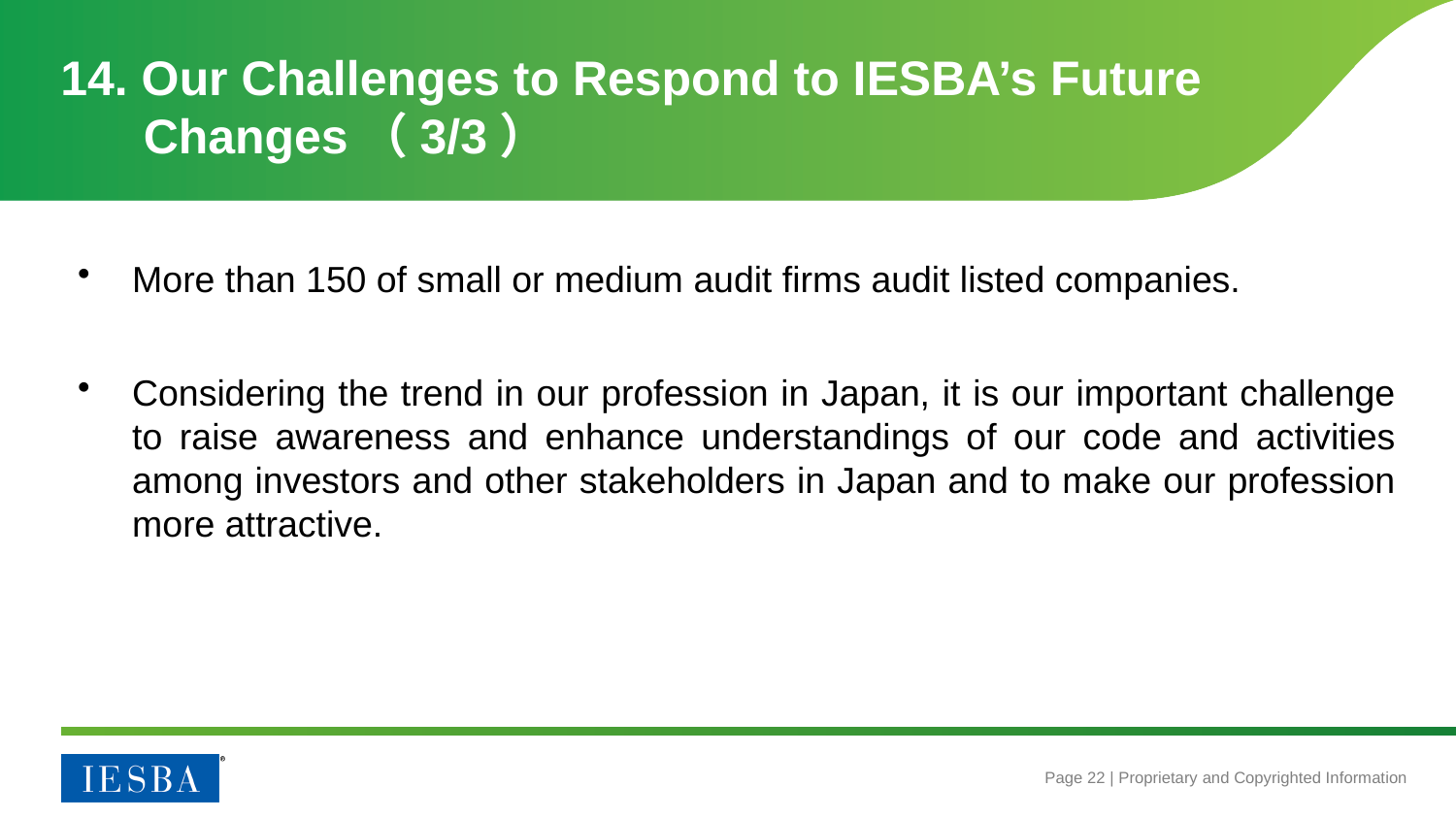

# 14. Our Challenges to Respond to IESBA’s Future Changes（3/3）
More than 150 of small or medium audit firms audit listed companies.

Considering the trend in our profession in Japan, it is our important challenge to raise awareness and enhance understandings of our code and activities among investors and other stakeholders in Japan and to make our profession more attractive.